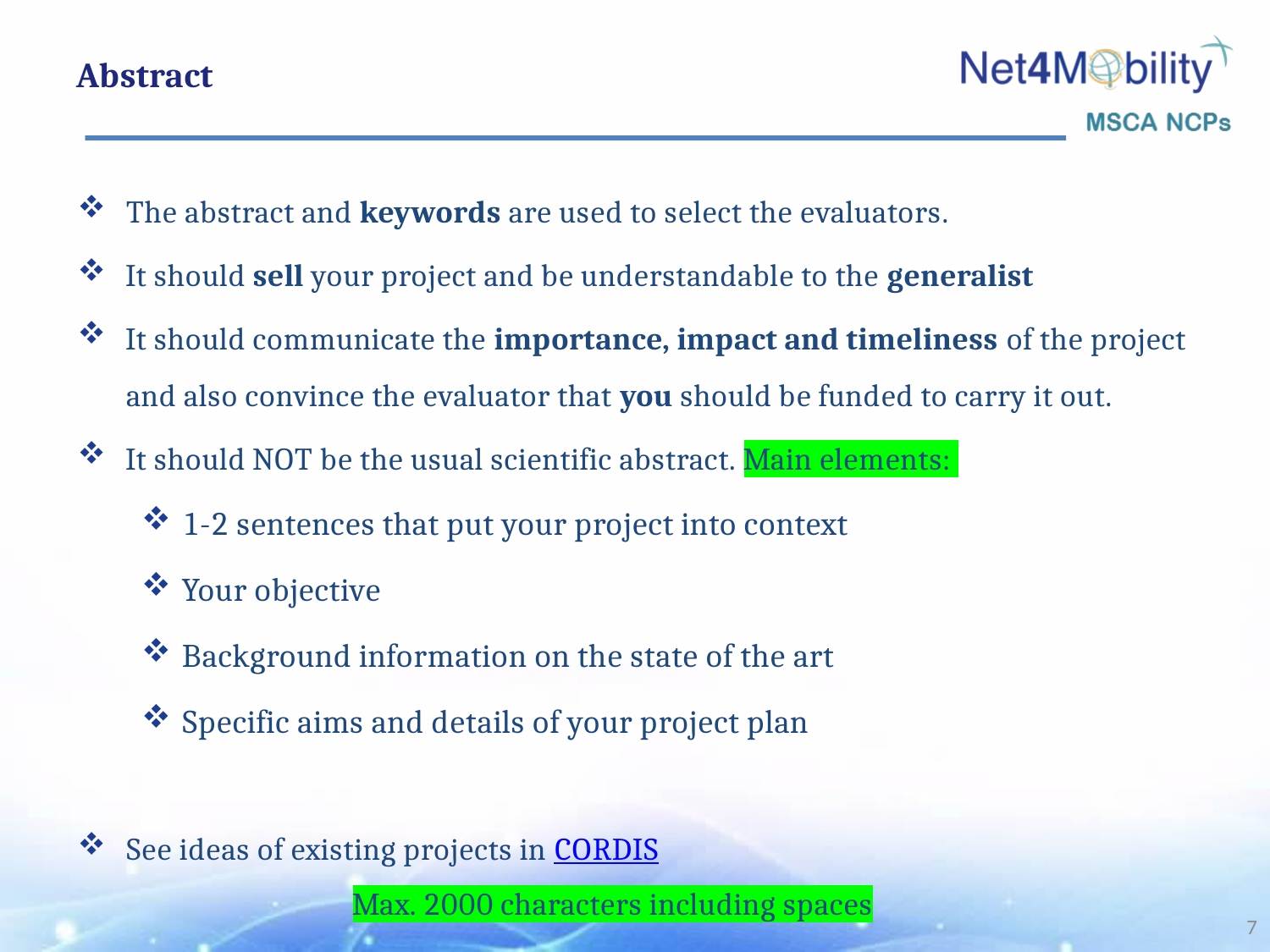

# Abstract
The abstract and keywords are used to select the evaluators.
It should sell your project and be understandable to the generalist
It should communicate the importance, impact and timeliness of the project and also convince the evaluator that you should be funded to carry it out.
It should NOT be the usual scientific abstract. Main elements:
1-2 sentences that put your project into context
Your objective
Background information on the state of the art
Specific aims and details of your project plan

See ideas of existing projects in CORDIS

Max. 2000 characters including spaces
7